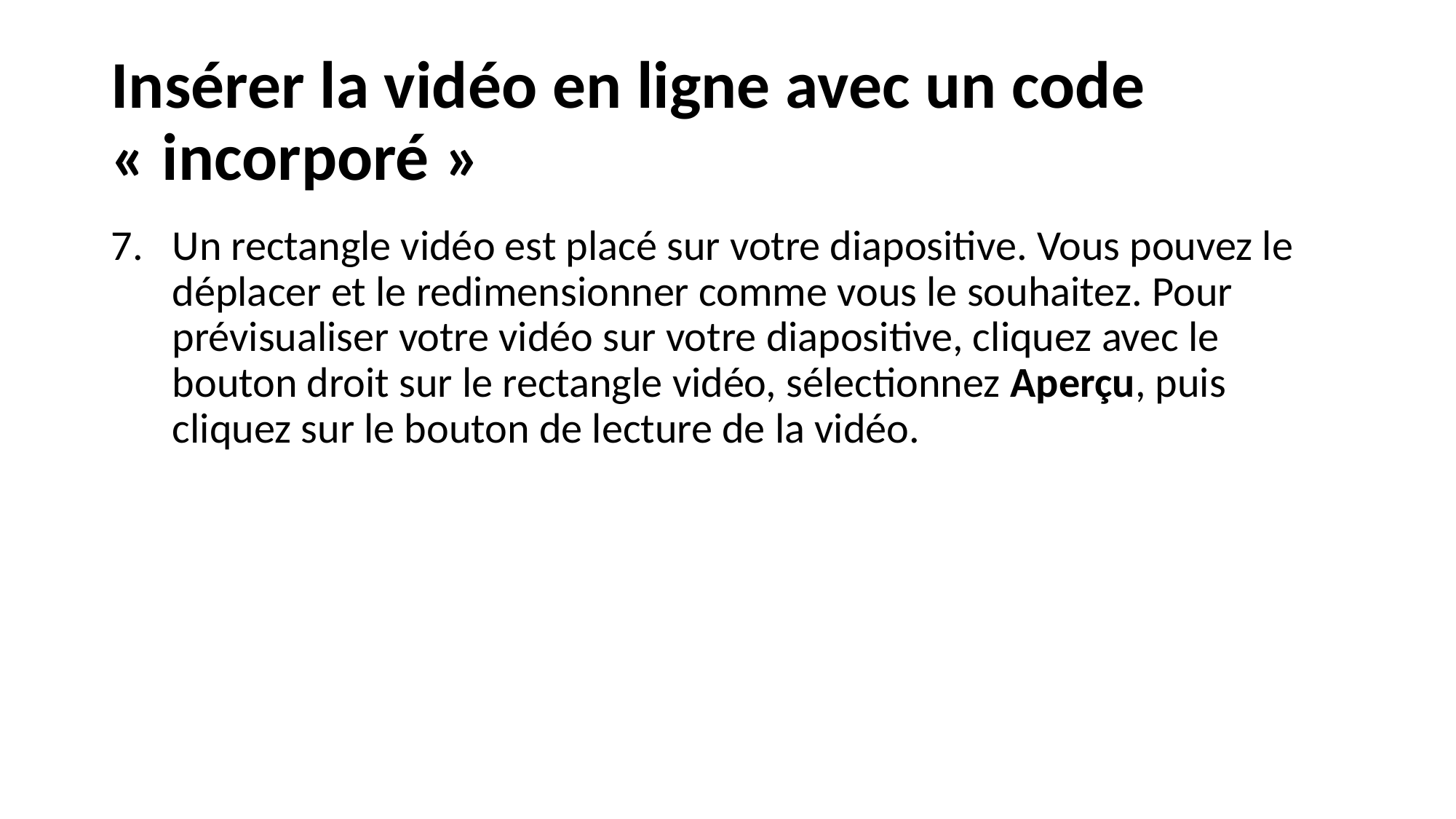

# Insérer la vidéo en ligne avec un code « incorporé »
Un rectangle vidéo est placé sur votre diapositive. Vous pouvez le déplacer et le redimensionner comme vous le souhaitez. Pour prévisualiser votre vidéo sur votre diapositive, cliquez avec le bouton droit sur le rectangle vidéo, sélectionnez Aperçu, puis cliquez sur le bouton de lecture de la vidéo.